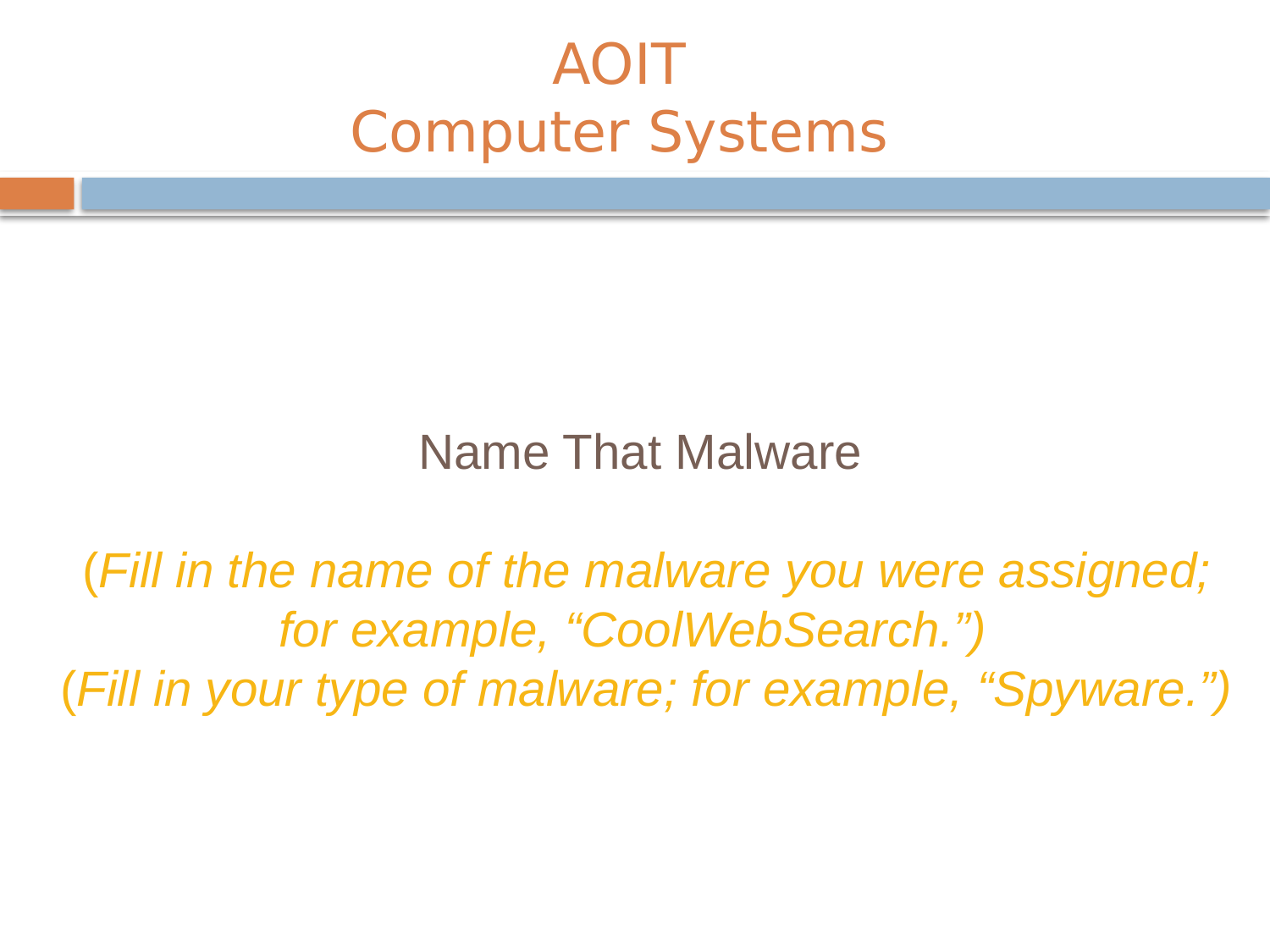

AOIT
Computer Systems
# Name That Malware (Fill in the name of the malware you were assigned; for example, “CoolWebSearch.”) (Fill in your type of malware; for example, “Spyware.”)